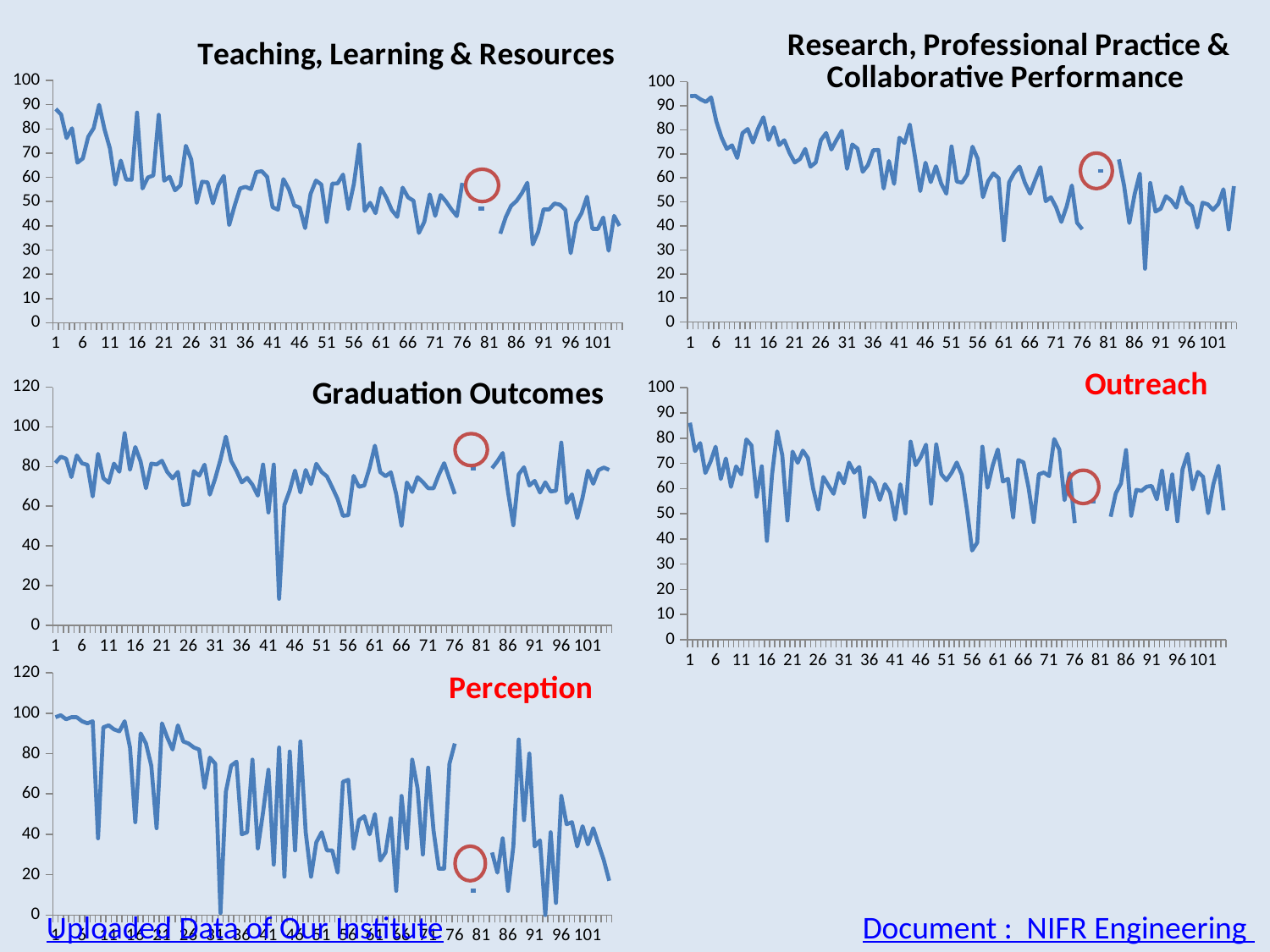

### Chart: Teaching, Learning & Resources

| Category |  |
|---|---|

### Chart: Research, Professional Practice & Collaborative Performance

| Category |  |
|---|---|

### Chart: Graduation Outcomes

| Category |  |
|---|---|

### Chart: Outreach

| Category |  |
|---|---|

### Chart: Perception

| Category |  |
|---|---|
Uploaded Data of Our Institute
Document :  NIFR Engineering